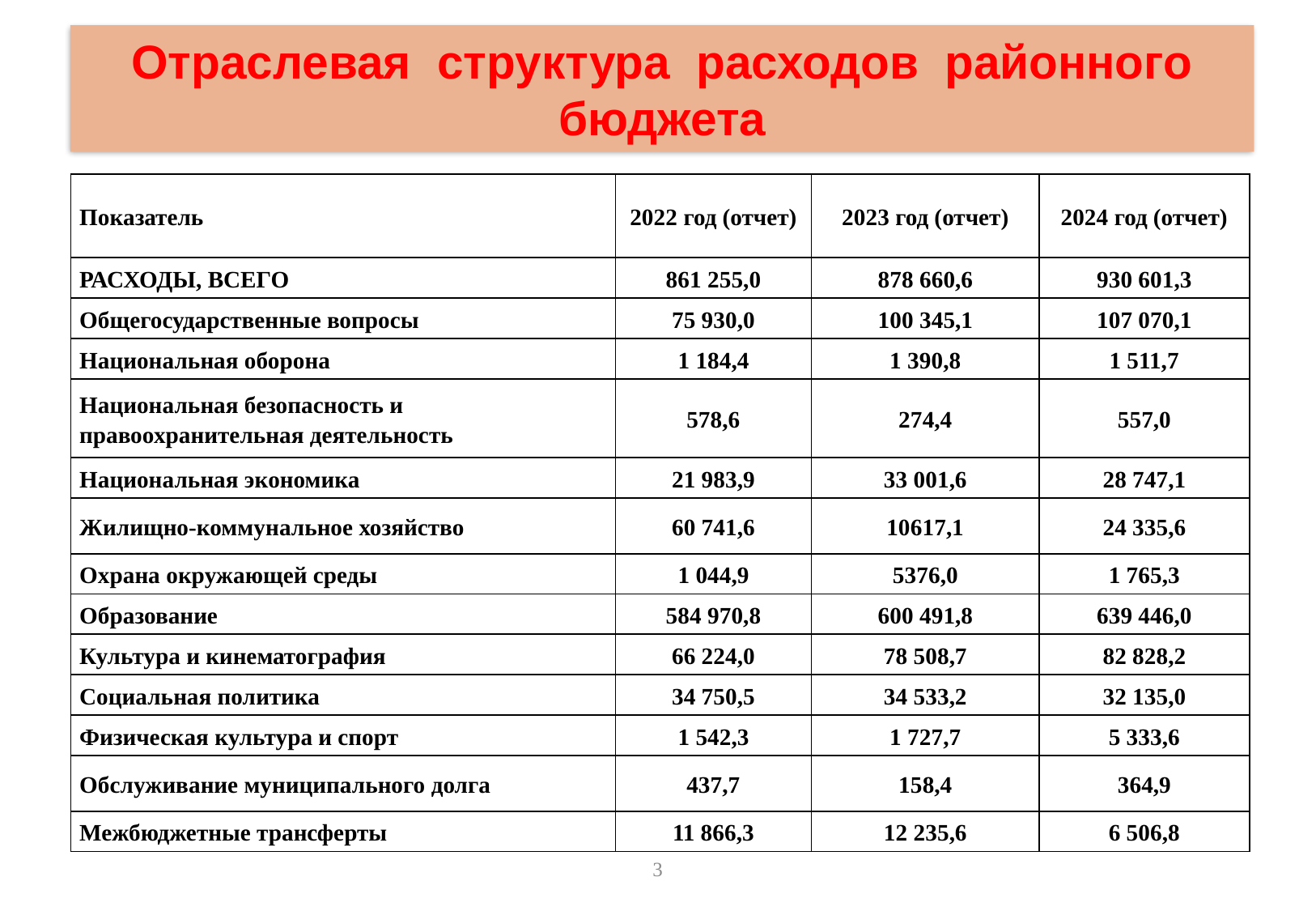

# Отраслевая  структура  расходов  районного бюджета
| Показатель | 2022 год (отчет) | 2023 год (отчет) | 2024 год (отчет) |
| --- | --- | --- | --- |
| РАСХОДЫ, ВСЕГО | 861 255,0 | 878 660,6 | 930 601,3 |
| Общегосударственные вопросы | 75 930,0 | 100 345,1 | 107 070,1 |
| Национальная оборона | 1 184,4 | 1 390,8 | 1 511,7 |
| Национальная безопасность и правоохранительная деятельность | 578,6 | 274,4 | 557,0 |
| Национальная экономика | 21 983,9 | 33 001,6 | 28 747,1 |
| Жилищно-коммунальное хозяйство | 60 741,6 | 10617,1 | 24 335,6 |
| Охрана окружающей среды | 1 044,9 | 5376,0 | 1 765,3 |
| Образование | 584 970,8 | 600 491,8 | 639 446,0 |
| Культура и кинематография | 66 224,0 | 78 508,7 | 82 828,2 |
| Социальная политика | 34 750,5 | 34 533,2 | 32 135,0 |
| Физическая культура и спорт | 1 542,3 | 1 727,7 | 5 333,6 |
| Обслуживание муниципального долга | 437,7 | 158,4 | 364,9 |
| Межбюджетные трансферты | 11 866,3 | 12 235,6 | 6 506,8 |

3